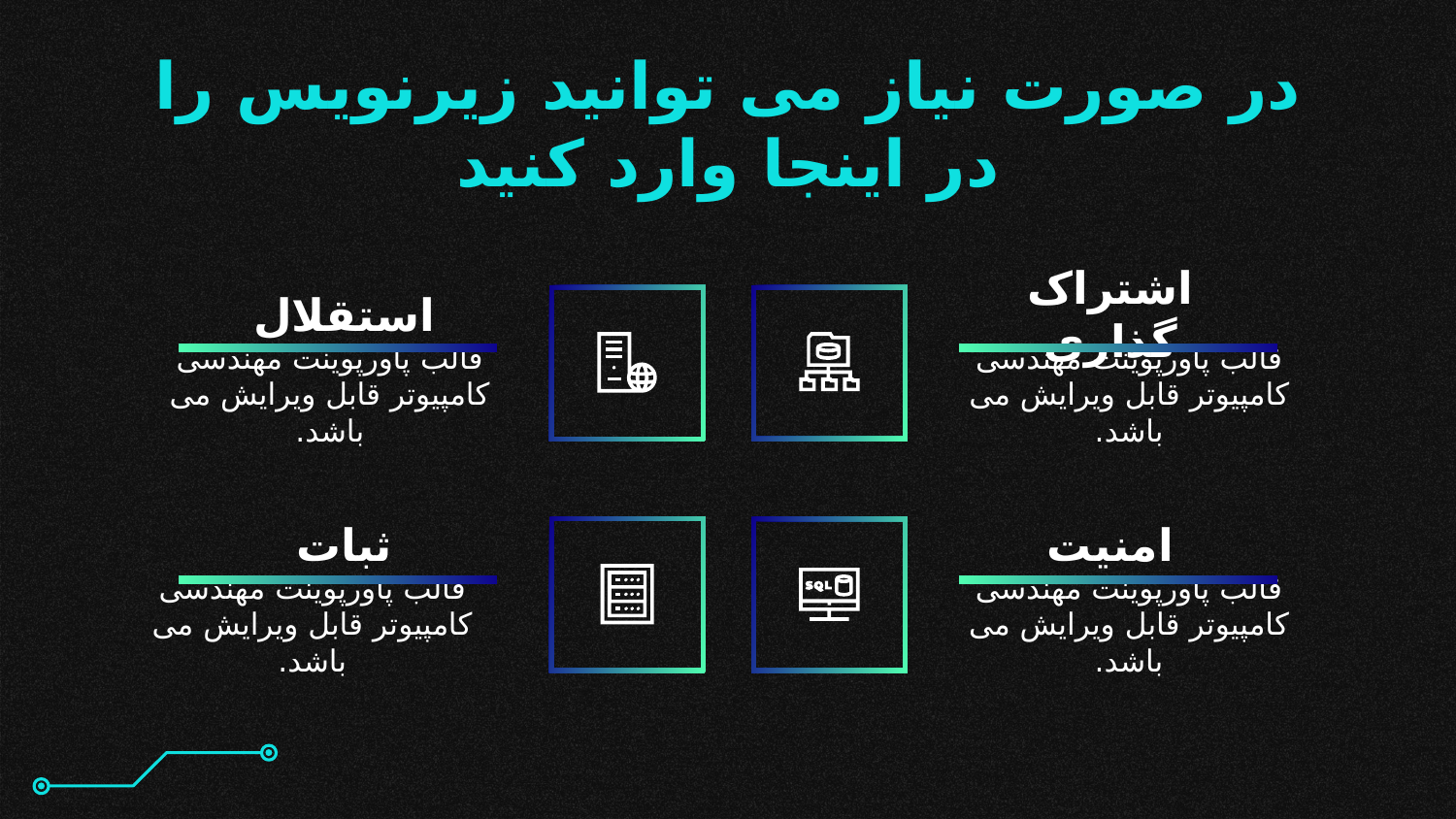

در صورت نیاز می توانید زیرنویس را در اینجا وارد کنید
اشتراک گذاری
# استقلال

قالب پاورپوینت مهندسی کامپیوتر قابل ویرایش می باشد.
قالب پاورپوینت مهندسی کامپیوتر قابل ویرایش می باشد.

امنیت
ثبات

قالب پاورپوینت مهندسی کامپیوتر قابل ویرایش می باشد.
قالب پاورپوینت مهندسی کامپیوتر قابل ویرایش می باشد.